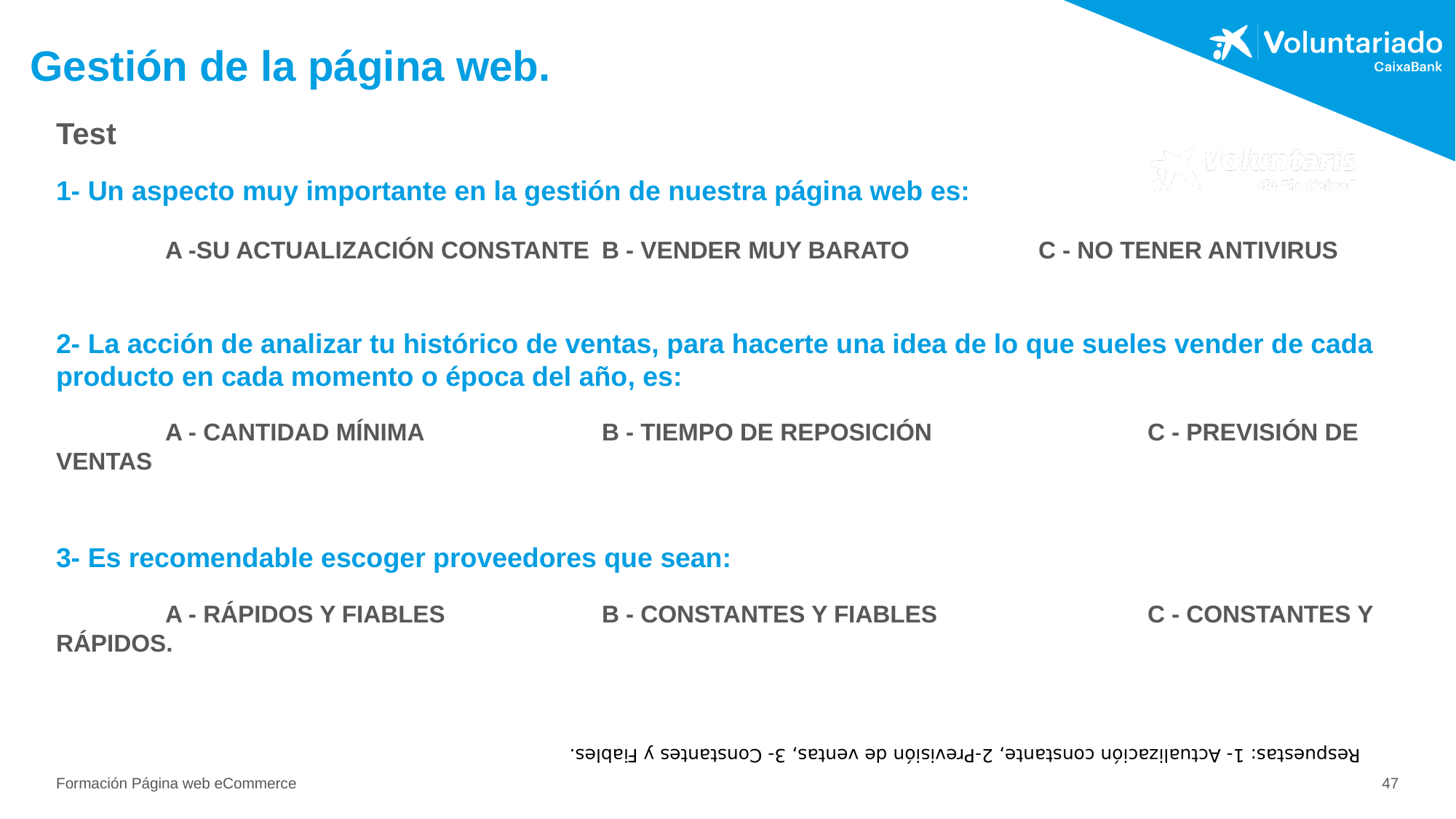

# Gestión de la página web.
Test

1- Un aspecto muy importante en la gestión de nuestra página web es:

	A -SU ACTUALIZACIÓN CONSTANTE	B - VENDER MUY BARATO		C - NO TENER ANTIVIRUS

2- La acción de analizar tu histórico de ventas, para hacerte una idea de lo que sueles vender de cada producto en cada momento o época del año, es:

	A - CANTIDAD MÍNIMA		B - TIEMPO DE REPOSICIÓN		C - PREVISIÓN DE VENTAS

3- Es recomendable escoger proveedores que sean:

	A - RÁPIDOS Y FIABLES		B - CONSTANTES Y FIABLES		C - CONSTANTES Y RÁPIDOS.
Respuestas: 1- Actualización constante, 2-Previsión de ventas, 3- Constantes y Fiables.